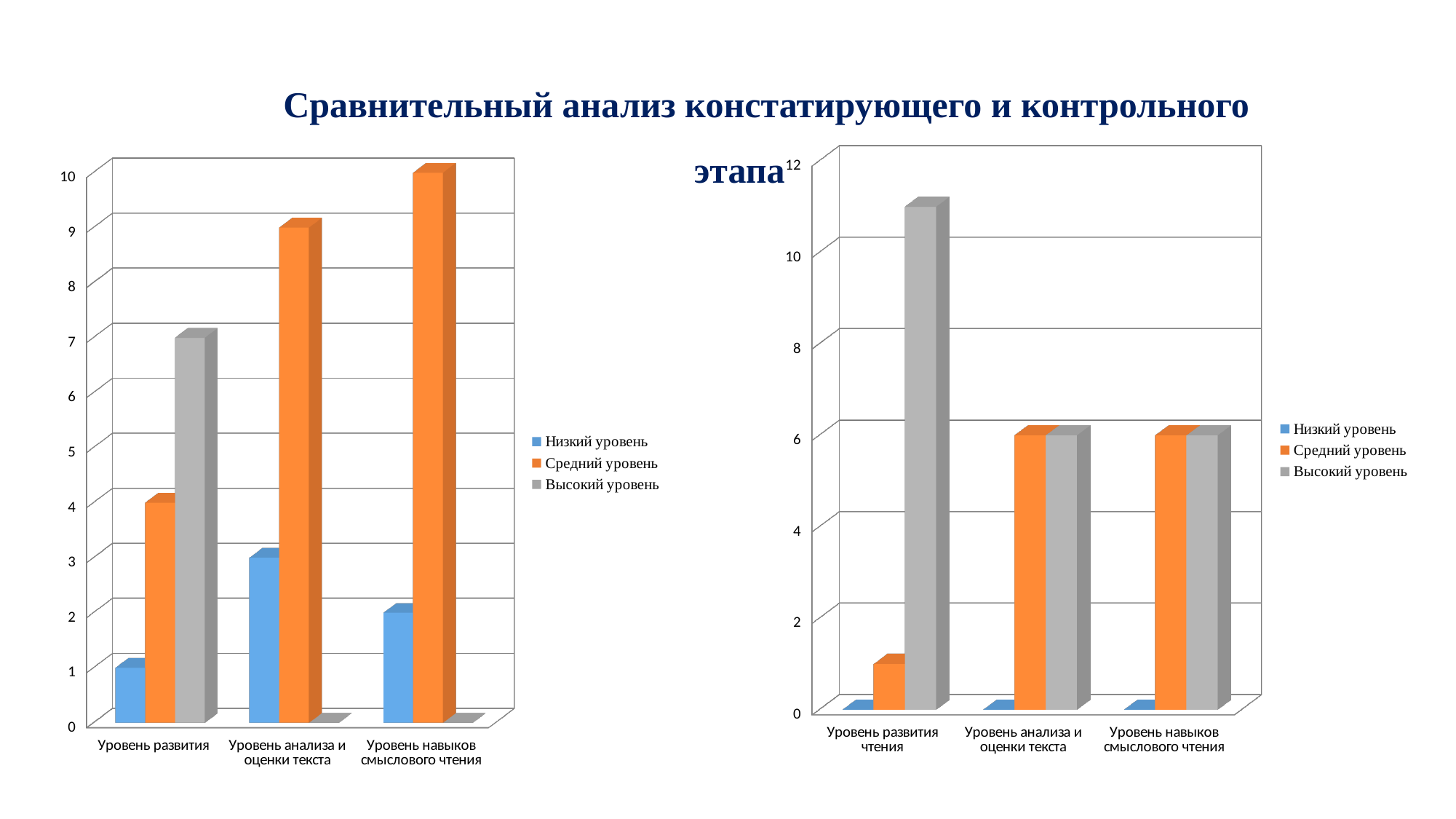

Сравнительный анализ констатирующего и контрольного этапа

[unsupported chart]

[unsupported chart]